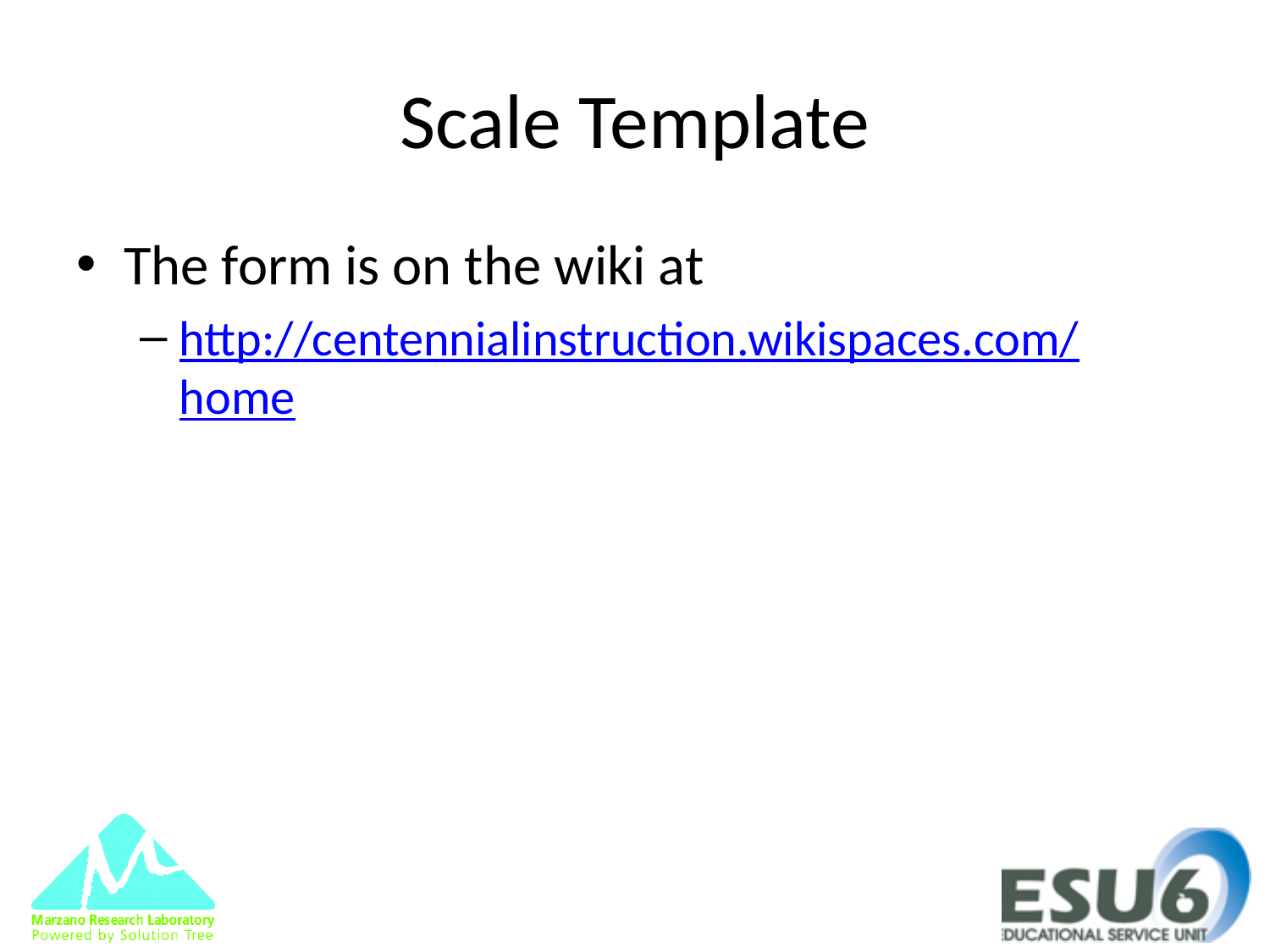

# Scale Template
The form is on the wiki at
http://centennialinstruction.wikispaces.com/home